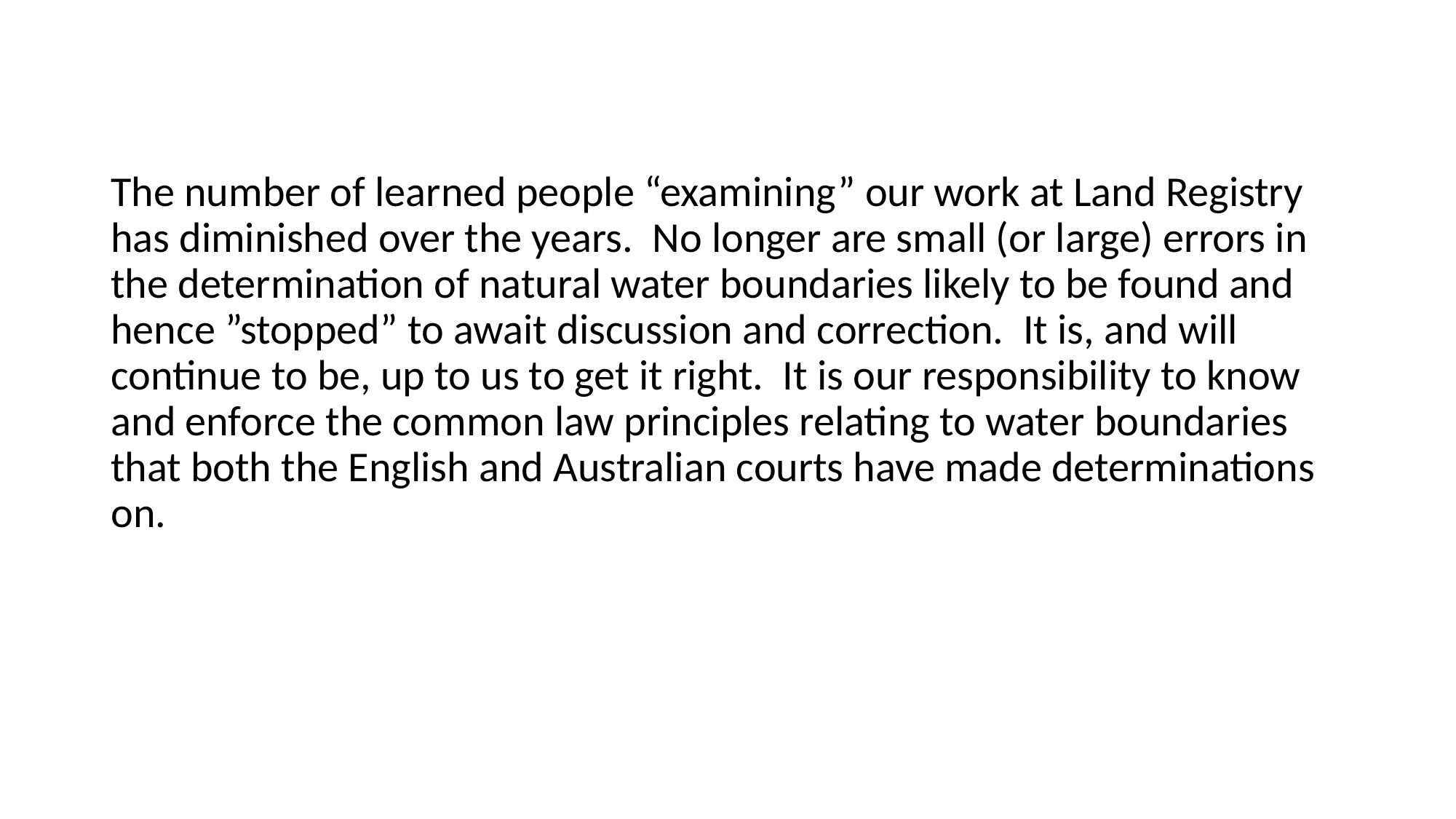

#
The number of learned people “examining” our work at Land Registry has diminished over the years.  No longer are small (or large) errors in the determination of natural water boundaries likely to be found and hence ”stopped” to await discussion and correction.  It is, and will continue to be, up to us to get it right.  It is our responsibility to know and enforce the common law principles relating to water boundaries that both the English and Australian courts have made determinations on.